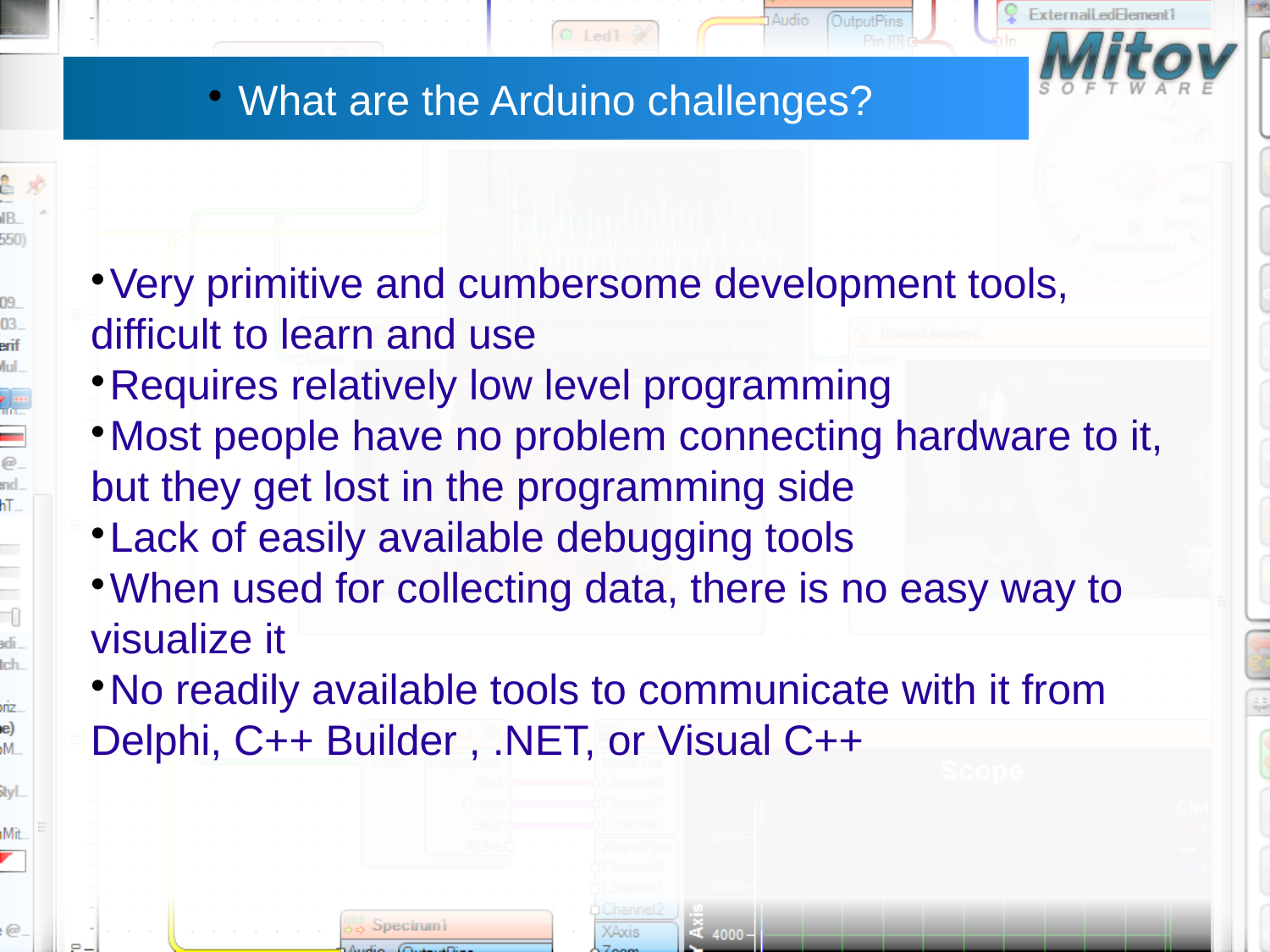

What are the Arduino challenges?
Very primitive and cumbersome development tools, difficult to learn and use
Requires relatively low level programming
Most people have no problem connecting hardware to it, but they get lost in the programming side
Lack of easily available debugging tools
When used for collecting data, there is no easy way to visualize it
No readily available tools to communicate with it from Delphi, C++ Builder , .NET, or Visual C++